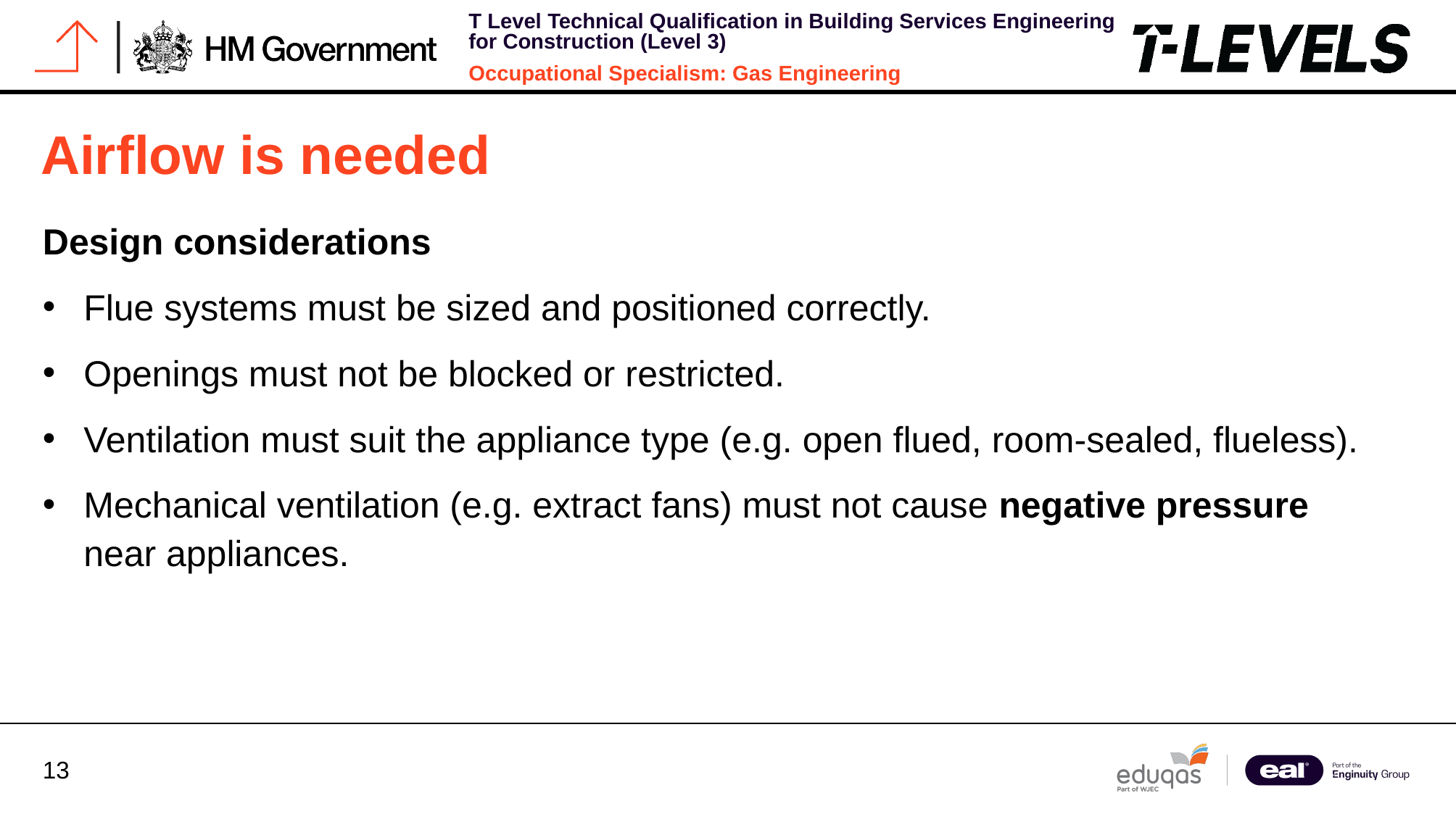

# Airflow is needed
Design considerations
Flue systems must be sized and positioned correctly.
Openings must not be blocked or restricted.
Ventilation must suit the appliance type (e.g. open flued, room-sealed, flueless).
Mechanical ventilation (e.g. extract fans) must not cause negative pressure near appliances.